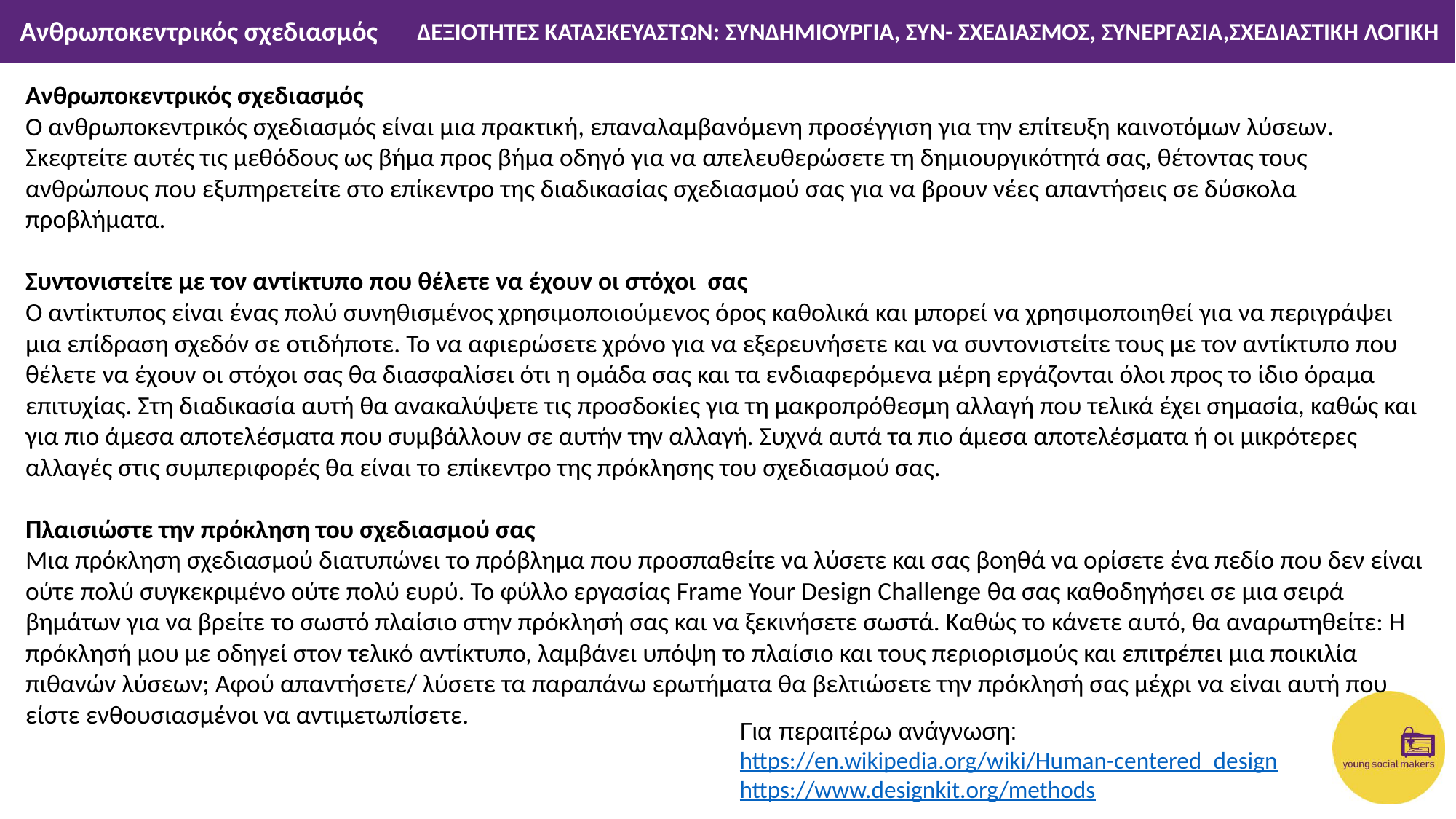

Ανθρωποκεντρικός σχεδιασμός
ΔΕΞΙΟΤΗΤΕΣ ΚΑΤΑΣΚΕΥΑΣΤΩΝ: ΣΥΝΔΗΜΙΟΥΡΓΙΑ, ΣΥΝ- ΣΧΕΔΙΑΣΜΟΣ, ΣΥΝΕΡΓΑΣΙΑ,ΣΧΕΔΙΑΣΤΙΚΗ ΛΟΓΙΚΗ
Ανθρωποκεντρικός σχεδιασμός
Ο ανθρωποκεντρικός σχεδιασμός είναι μια πρακτική, επαναλαμβανόμενη προσέγγιση για την επίτευξη καινοτόμων λύσεων. Σκεφτείτε αυτές τις μεθόδους ως βήμα προς βήμα οδηγό για να απελευθερώσετε τη δημιουργικότητά σας, θέτοντας τους ανθρώπους που εξυπηρετείτε στο επίκεντρο της διαδικασίας σχεδιασμού σας για να βρουν νέες απαντήσεις σε δύσκολα προβλήματα.

Συντονιστείτε με τον αντίκτυπο που θέλετε να έχουν οι στόχοι  σας
Ο αντίκτυπος είναι ένας πολύ συνηθισμένος χρησιμοποιούμενος όρος καθολικά και μπορεί να χρησιμοποιηθεί για να περιγράψει μια επίδραση σχεδόν σε οτιδήποτε. Το να αφιερώσετε χρόνο για να εξερευνήσετε και να συντονιστείτε τους με τον αντίκτυπο που θέλετε να έχουν οι στόχοι σας θα διασφαλίσει ότι η ομάδα σας και τα ενδιαφερόμενα μέρη εργάζονται όλοι προς το ίδιο όραμα επιτυχίας. Στη διαδικασία αυτή θα ανακαλύψετε τις προσδοκίες για τη μακροπρόθεσμη αλλαγή που τελικά έχει σημασία, καθώς και για πιο άμεσα αποτελέσματα που συμβάλλουν σε αυτήν την αλλαγή. Συχνά αυτά τα πιο άμεσα αποτελέσματα ή οι μικρότερες αλλαγές στις συμπεριφορές θα είναι το επίκεντρο της πρόκλησης του σχεδιασμού σας.

Πλαισιώστε την πρόκληση του σχεδιασμού σας
Μια πρόκληση σχεδιασμού διατυπώνει το πρόβλημα που προσπαθείτε να λύσετε και σας βοηθά να ορίσετε ένα πεδίο που δεν είναι ούτε πολύ συγκεκριμένο ούτε πολύ ευρύ. Το φύλλο εργασίας Frame Your Design Challenge θα σας καθοδηγήσει σε μια σειρά βημάτων για να βρείτε το σωστό πλαίσιο στην πρόκλησή σας και να ξεκινήσετε σωστά. Καθώς το κάνετε αυτό, θα αναρωτηθείτε: Η πρόκλησή μου με οδηγεί στον τελικό αντίκτυπο, λαμβάνει υπόψη το πλαίσιο και τους περιορισμούς και επιτρέπει μια ποικιλία πιθανών λύσεων; Αφού απαντήσετε/ λύσετε τα παραπάνω ερωτήματα θα βελτιώσετε την πρόκλησή σας μέχρι να είναι αυτή που είστε ενθουσιασμένοι να αντιμετωπίσετε.
Για περαιτέρω ανάγνωση:
https://en.wikipedia.org/wiki/Human-centered_design
https://www.designkit.org/methods